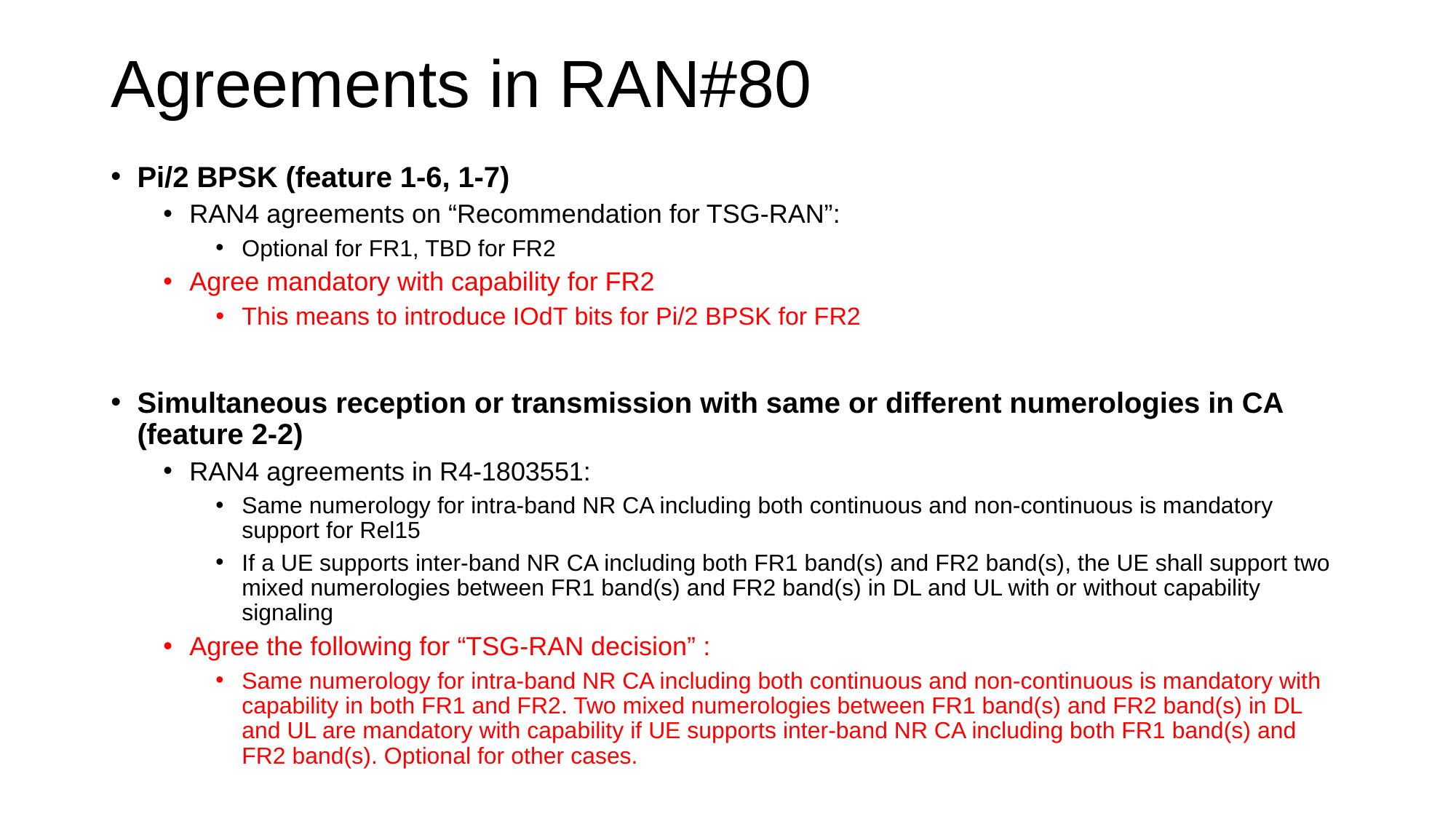

# Agreements in RAN#80
Pi/2 BPSK (feature 1-6, 1-7)
RAN4 agreements on “Recommendation for TSG-RAN”:
Optional for FR1, TBD for FR2
Agree mandatory with capability for FR2
This means to introduce IOdT bits for Pi/2 BPSK for FR2

Simultaneous reception or transmission with same or different numerologies in CA (feature 2-2)
RAN4 agreements in R4-1803551:
Same numerology for intra-band NR CA including both continuous and non-continuous is mandatory support for Rel15
If a UE supports inter-band NR CA including both FR1 band(s) and FR2 band(s), the UE shall support two mixed numerologies between FR1 band(s) and FR2 band(s) in DL and UL with or without capability signaling
Agree the following for “TSG-RAN decision” :
Same numerology for intra-band NR CA including both continuous and non-continuous is mandatory with capability in both FR1 and FR2. Two mixed numerologies between FR1 band(s) and FR2 band(s) in DL and UL are mandatory with capability if UE supports inter-band NR CA including both FR1 band(s) and FR2 band(s). Optional for other cases.